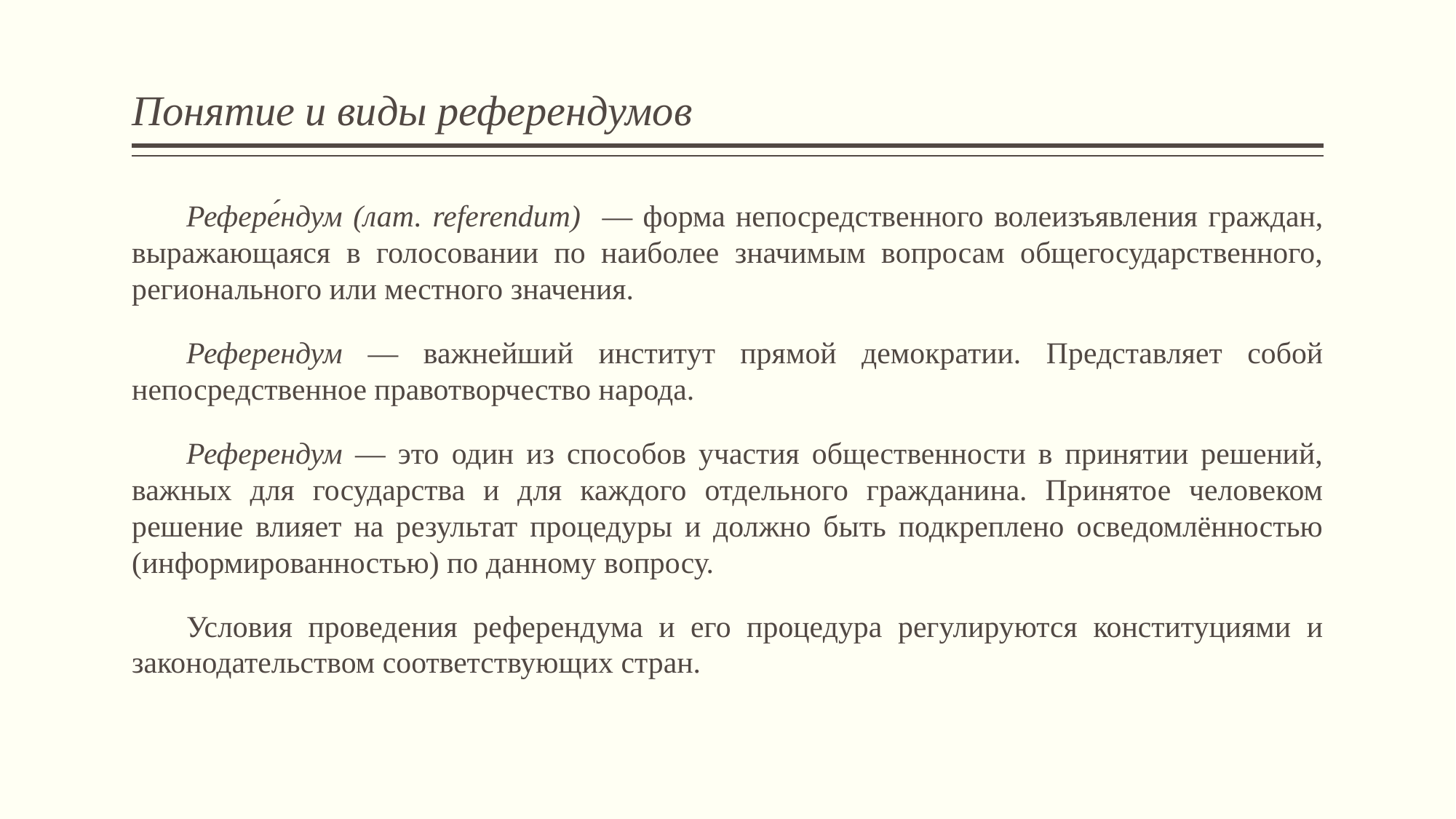

# Понятие и виды референдумов
Рефере́ндум (лат. referendum)  — форма непосредственного волеизъявления граждан, выражающаяся в голосовании по наиболее значимым вопросам общегосударственного, регионального или местного значения.
Референдум — важнейший институт прямой демократии. Представляет собой непосредственное правотворчество народа.
Референдум — это один из способов участия общественности в принятии решений, важных для государства и для каждого отдельного гражданина. Принятое человеком решение влияет на результат процедуры и должно быть подкреплено осведомлённостью (информированностью) по данному вопросу.
Условия проведения референдума и его процедура регулируются конституциями и законодательством соответствующих стран.